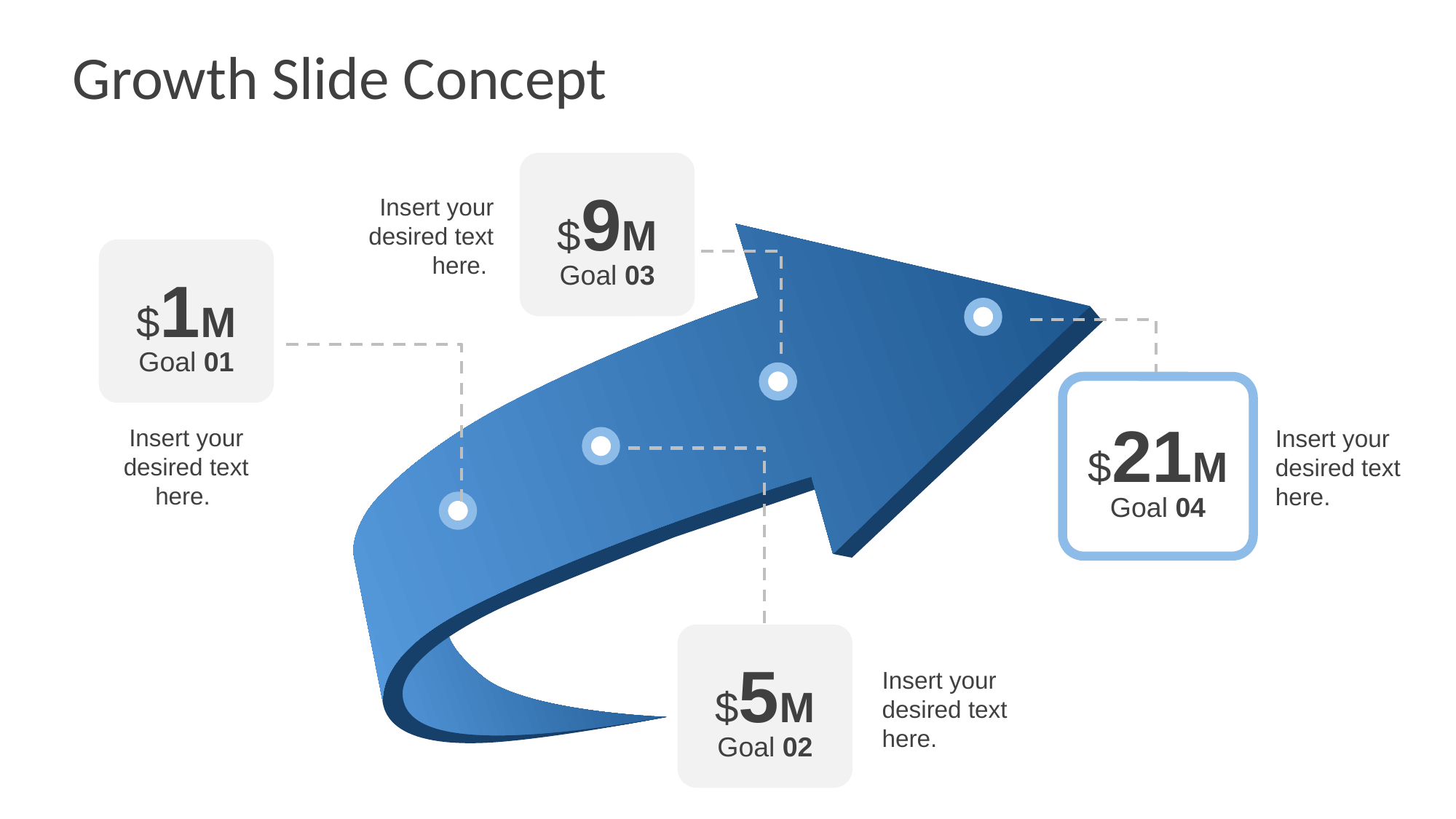

# Growth Slide Concept

$9M
Goal 03
Insert your desired text here.

$1M
Goal 01

$21M
Goal 04
Insert your desired text here.
Insert your desired text here.

$5M
Goal 02
Insert your desired text here.